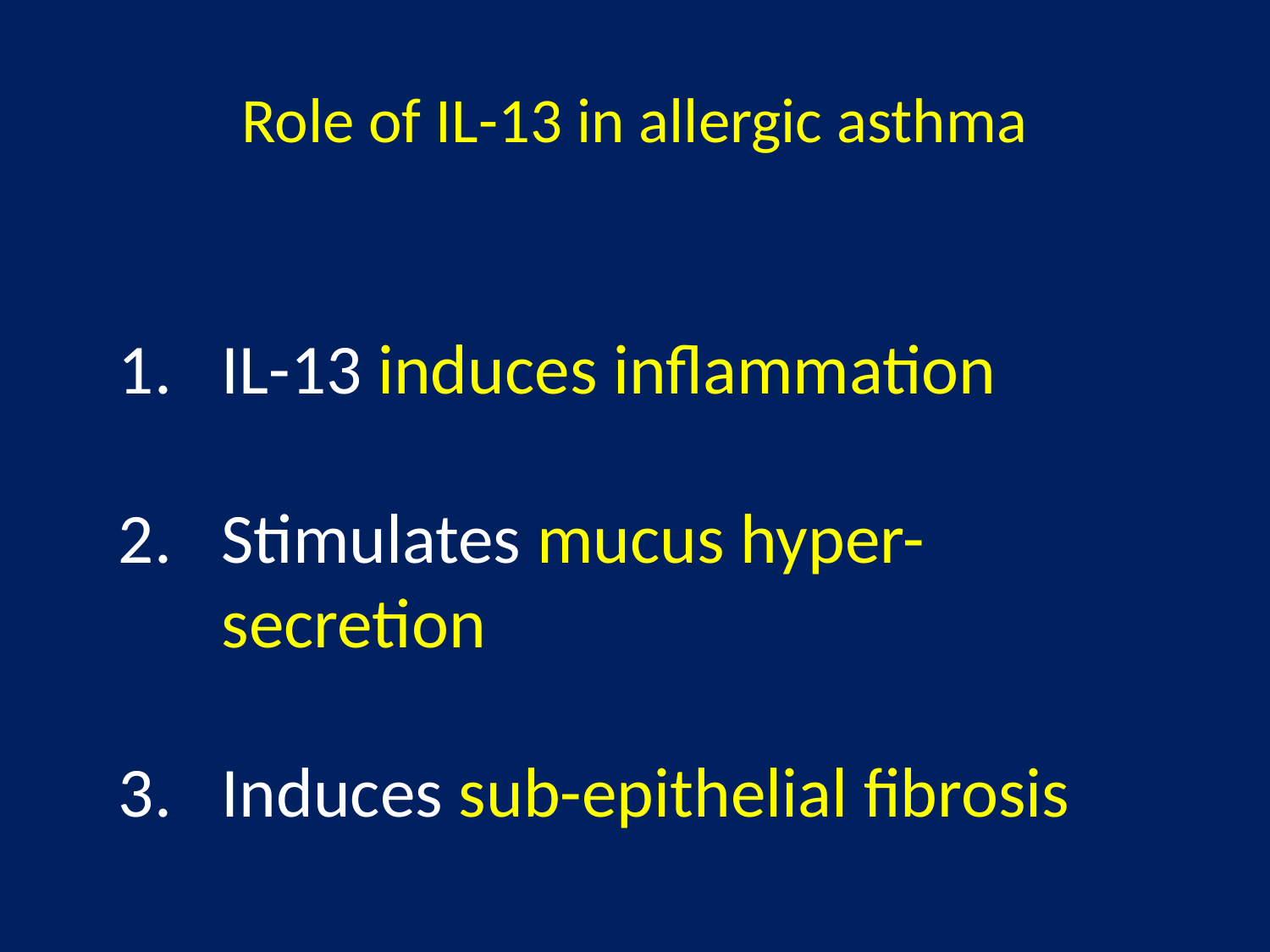

# Role of IL-13 in allergic asthma
IL-13 induces inflammation

Stimulates mucus hyper-secretion

Induces sub-epithelial fibrosis